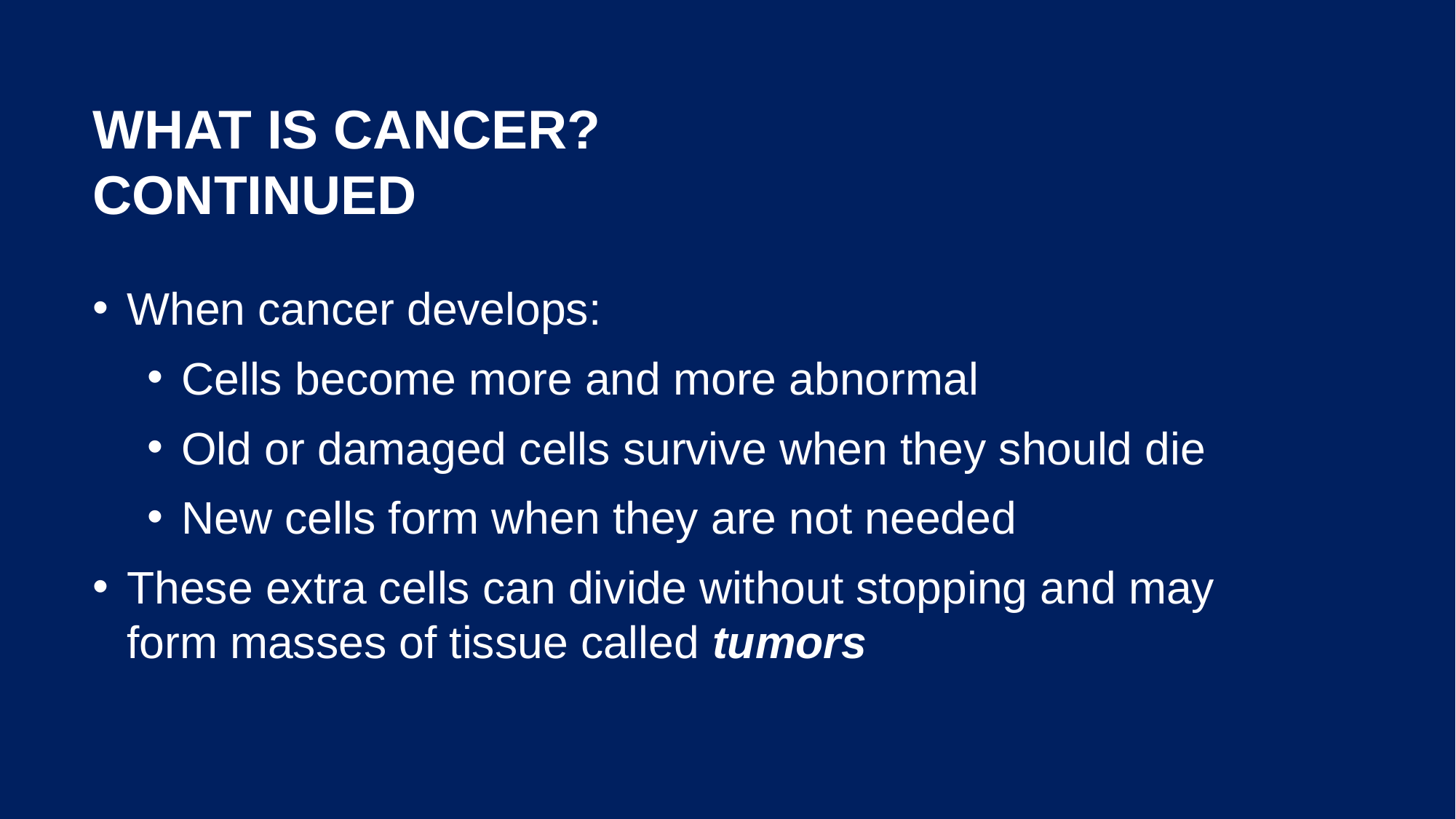

# What is Cancer? continued
When cancer develops:
Cells become more and more abnormal
Old or damaged cells survive when they should die
New cells form when they are not needed
These extra cells can divide without stopping and may form masses of tissue called tumors